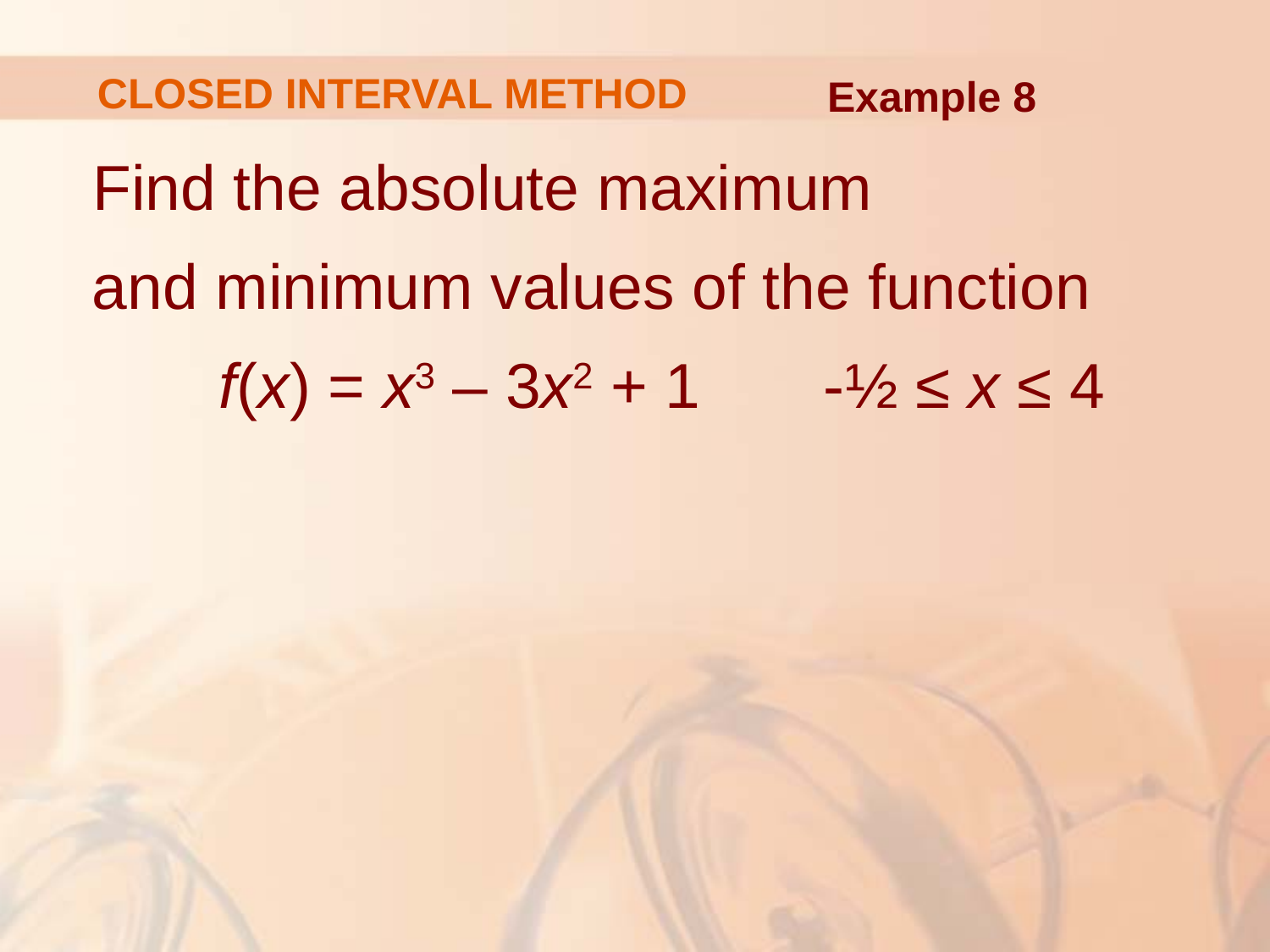

# CLOSED INTERVAL METHOD
Example 8
Find the absolute maximum
and minimum values of the function
	f(x) = x3 – 3x2 + 1       -½ ≤ x ≤ 4